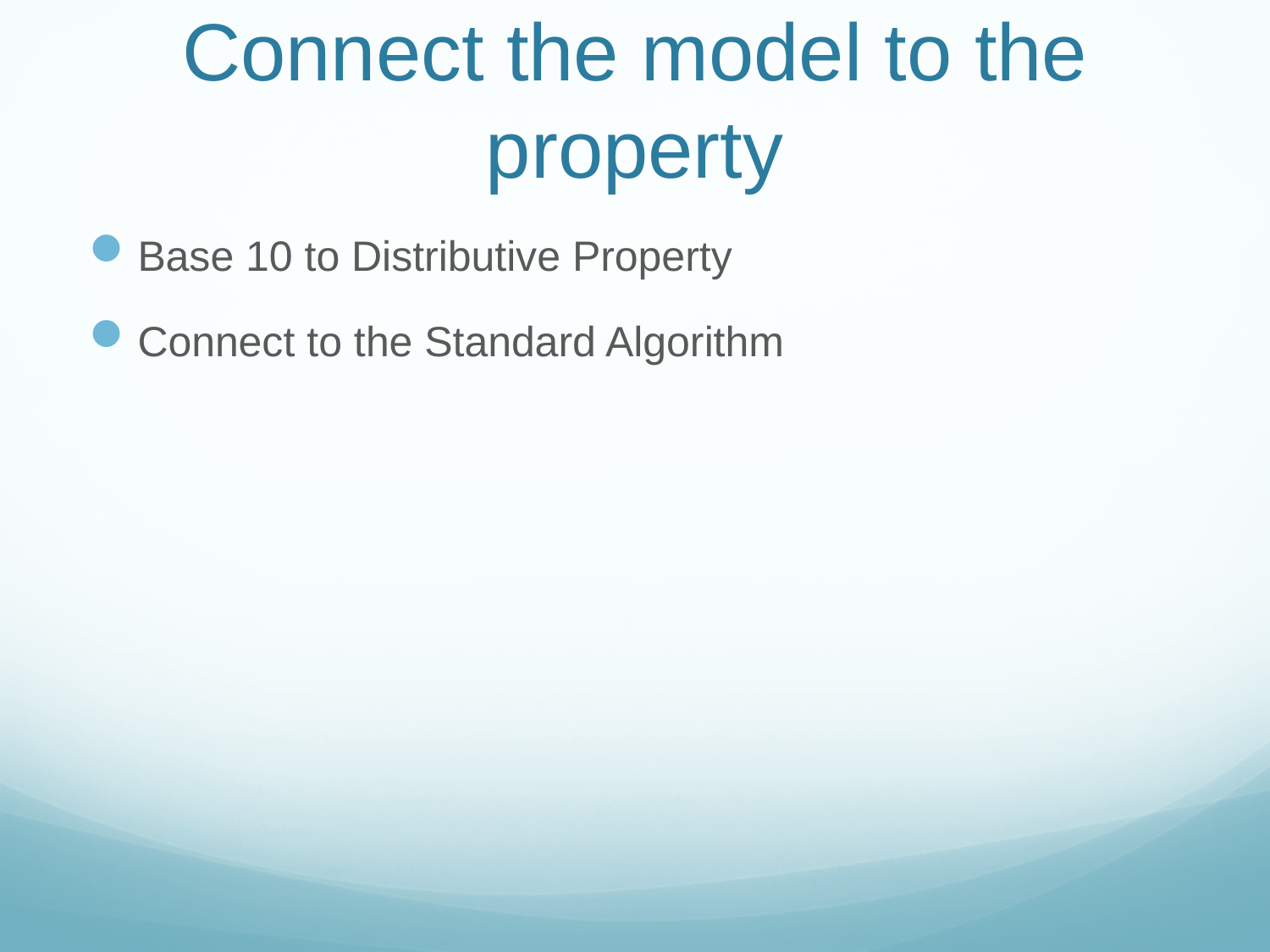

# Connect the model to the property
Base 10 to Distributive Property
Connect to the Standard Algorithm